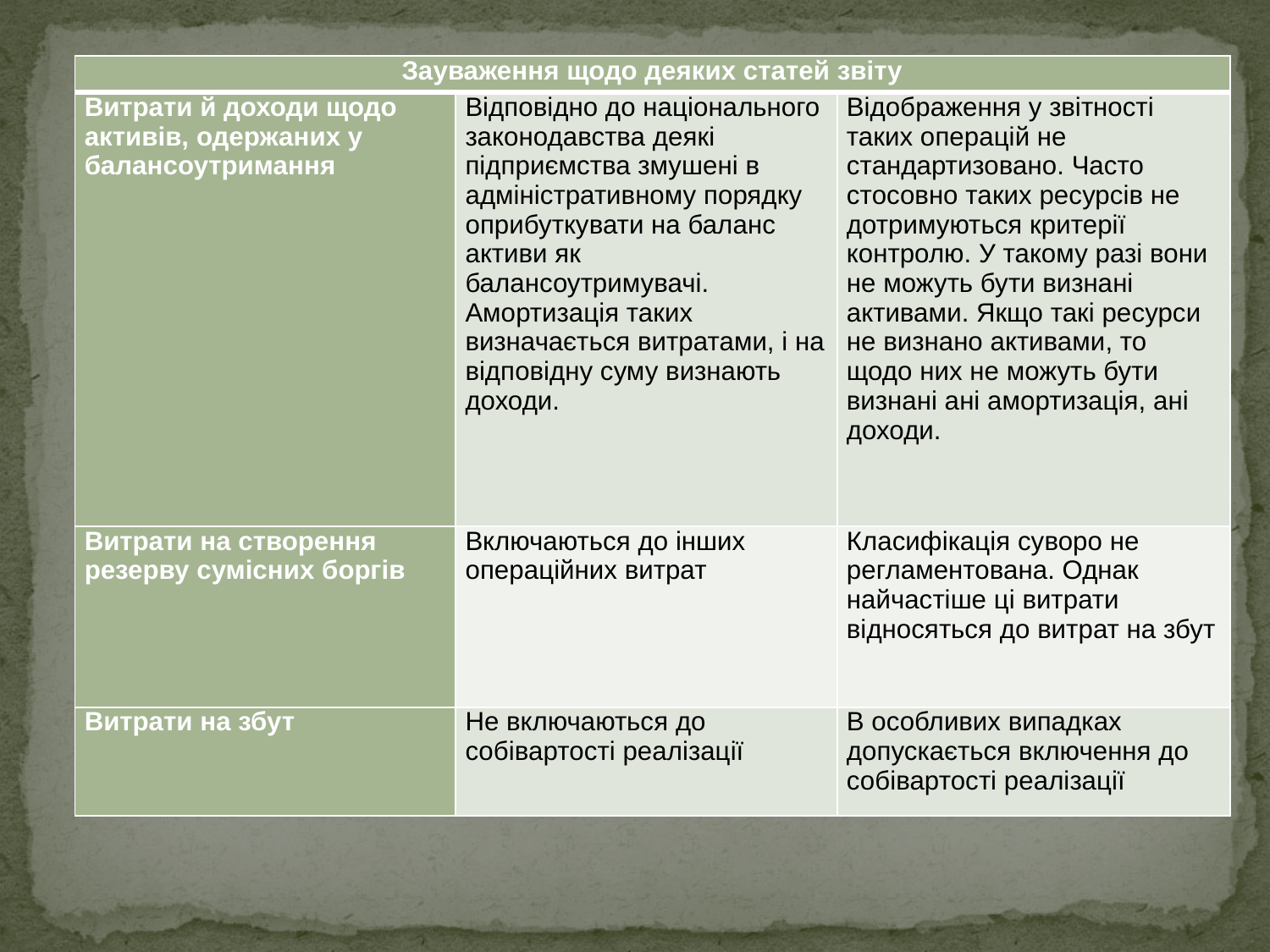

| Зауваження щодо деяких статей звіту |  |  |
| --- | --- | --- |
| Витрати й доходи щодо активів, одержаних у балансоутримання | Відповідно до національного законодавства деякі підприємства змушені в адміністративному порядку оприбуткувати на баланс активи як балансоутримувачі. Амортизація таких визначається витратами, і на відповідну суму визнають доходи. | Відображення у звітності таких операцій не стандартизовано. Часто стосовно таких ресурсів не дотримуються критерії контролю. У такому разі вони не можуть бути визнані активами. Якщо такі ресурси не визнано активами, то щодо них не можуть бути визнані ані амортизація, ані доходи. |
| Витрати на створення резерву сумісних боргів | Включаються до інших операційних витрат | Класифікація суворо не регламентована. Однак найчастіше ці витрати відносяться до витрат на збут |
| Витрати на збут | Не включаються до собівартості реалізації | В особливих випадках допускається включення до собівартості реалізації |